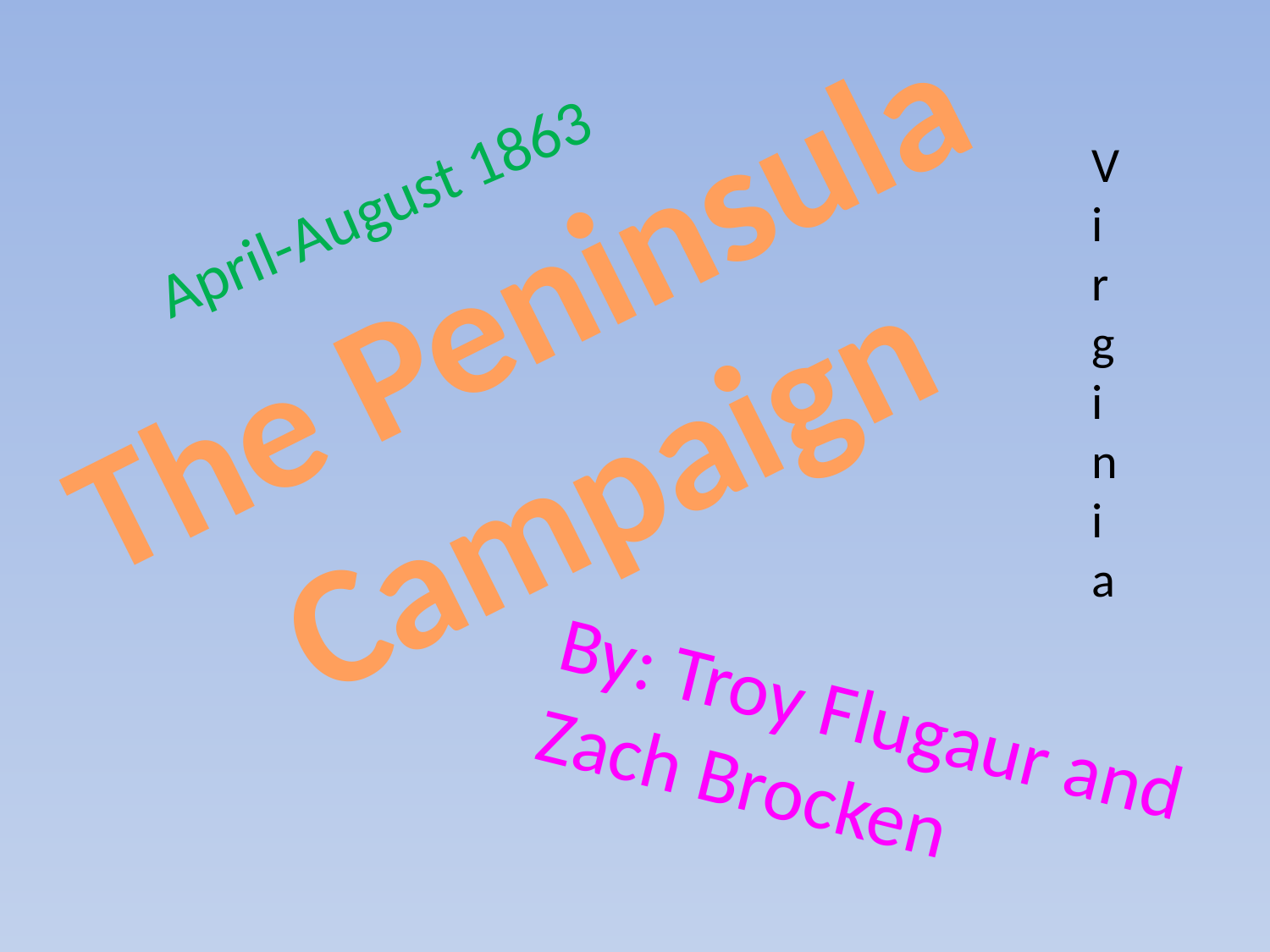

Virginia
April-August 1863
The Peninsula Campaign
By: Troy Flugaur and Zach Brocken